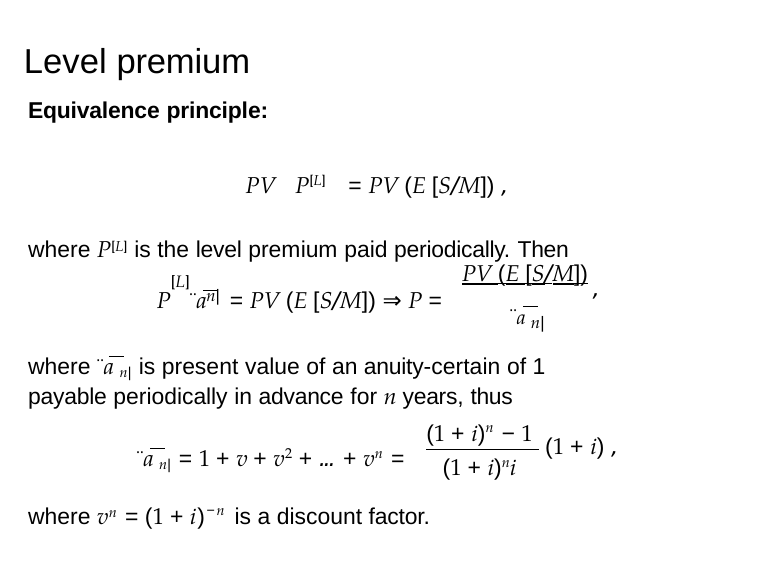

# Level premium
Equivalence principle:

PV  P[L]  = PV (E [S/M]) ,
where P[L] is the level premium paid periodically. Then
PV (E [S/M])
[L]
P  ¨a	= PV (E [S/M]) ⇒ P =
,
n|

¨a n|

where ¨a n| is present value of an anuity-certain of 1 payable periodically in advance for n years, thus

(1 + i)n − 1
(1 + i)ni
¨a n| = 1 + v + v2 + ... + vn =
(1 + i) ,

where vn = (1 + i)−n is a discount factor.